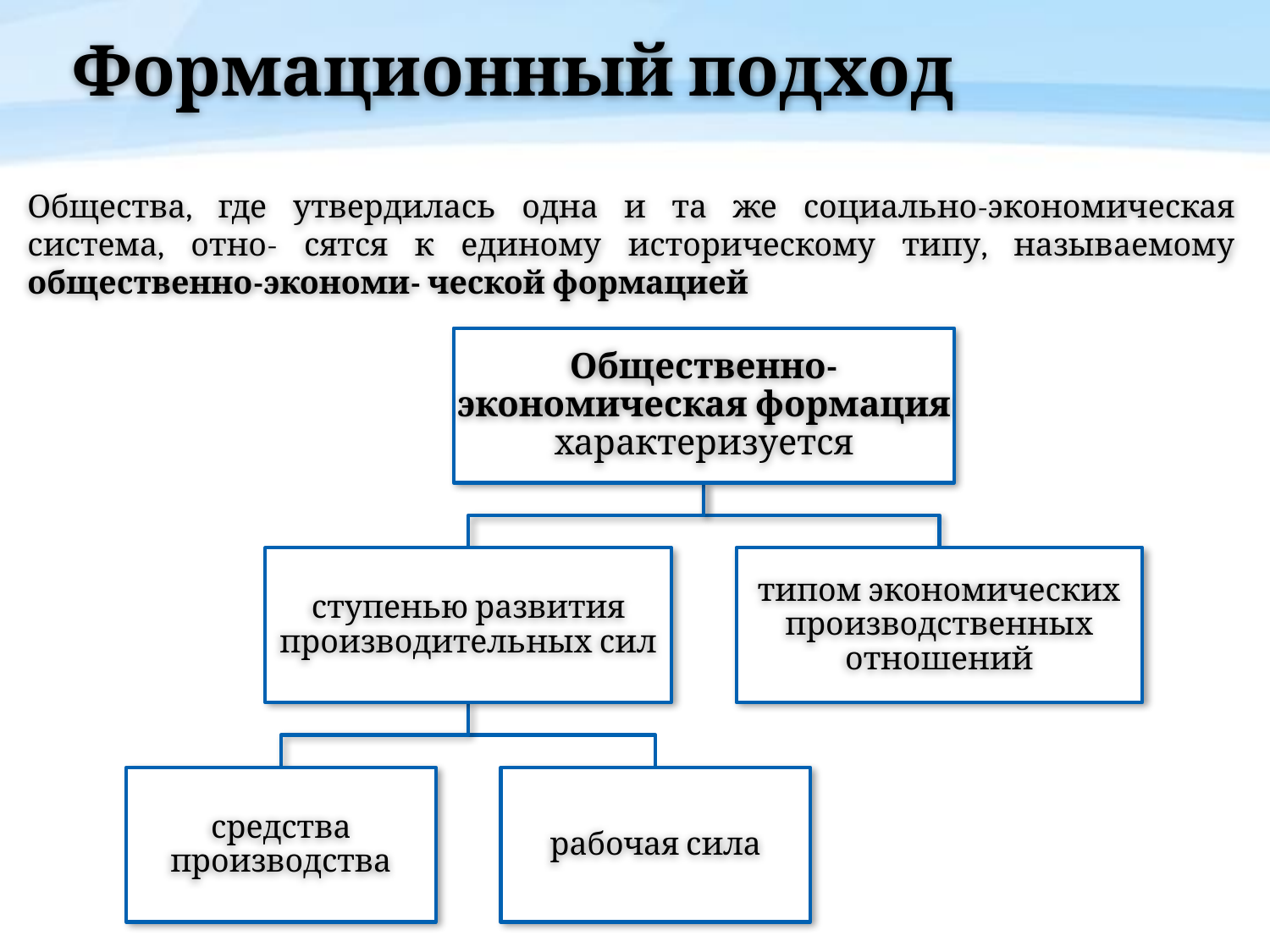

# Формационный подход
Общества, где утвердилась одна и та же социально-экономическая система, отно- сятся к единому историческому типу, называемому общественно-экономи- ческой формацией

Общественно- экономическая формация характеризуется

ступенью развития производительных сил

типом экономических производственных отношений

средства производства

рабочая сила